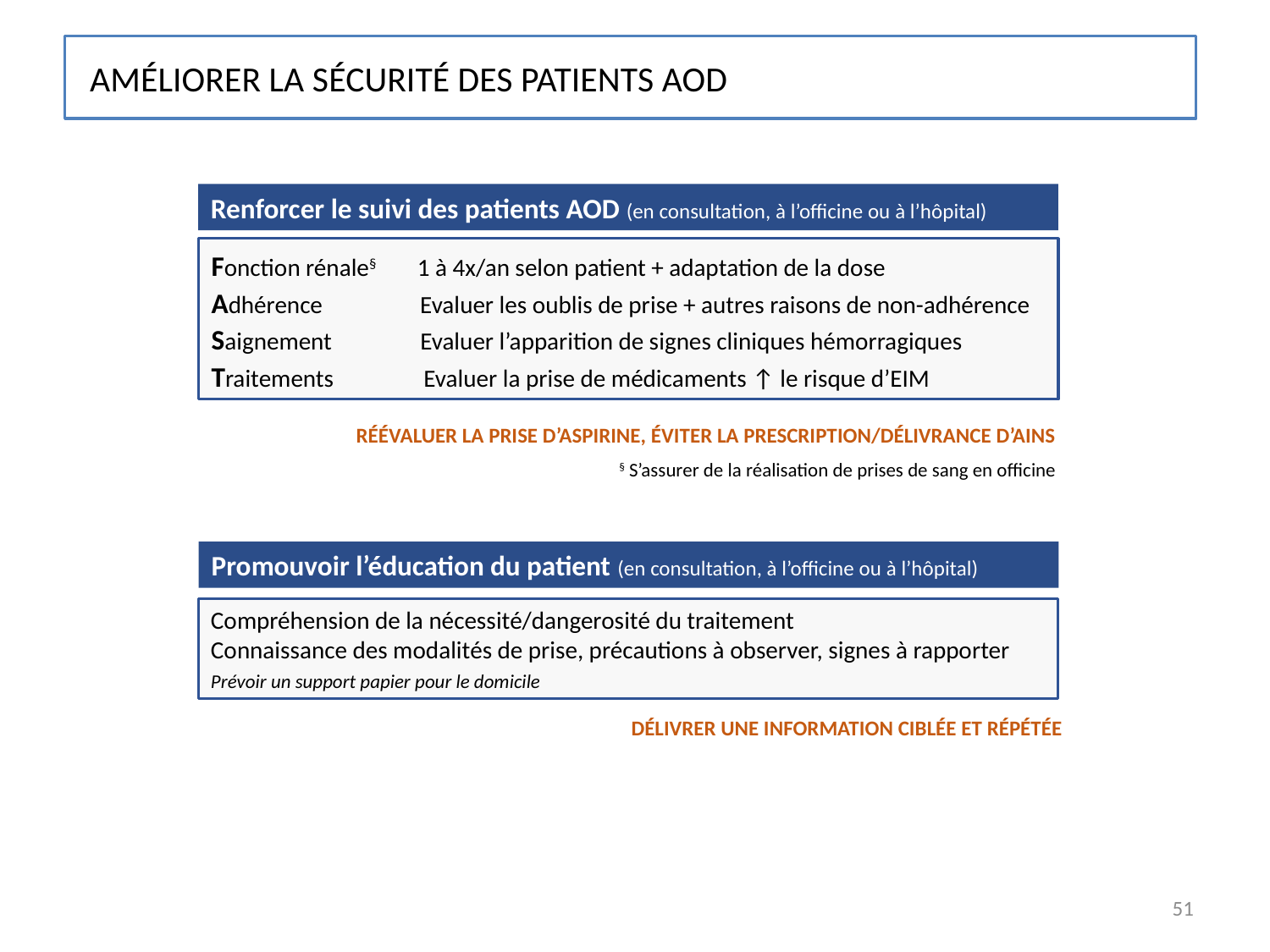

Améliorer la sécurité des patients aod
Renforcer le suivi des patients AOD (en consultation, à l’officine ou à l’hôpital)
Fonction rénale§        1 à 4x/an selon patient + adaptation de la dose
Adhérence                Evaluer les oublis de prise + autres raisons de non-adhérence
Saignement               Evaluer l’apparition de signes cliniques hémorragiques
Traitements	              Evaluer la prise de médicaments ↑ le risque d’EIM
Réévaluer la prise d’aspirine, Éviter la prescription/délivrance d’AINS
§ S’assurer de la réalisation de prises de sang en officine
Promouvoir l’éducation du patient (en consultation, à l’officine ou à l’hôpital)
Compréhension de la nécessité/dangerosité du traitement
Connaissance des modalités de prise, précautions à observer, signes à rapporter
Prévoir un support papier pour le domicile
Délivrer une information ciblée et répétée
51